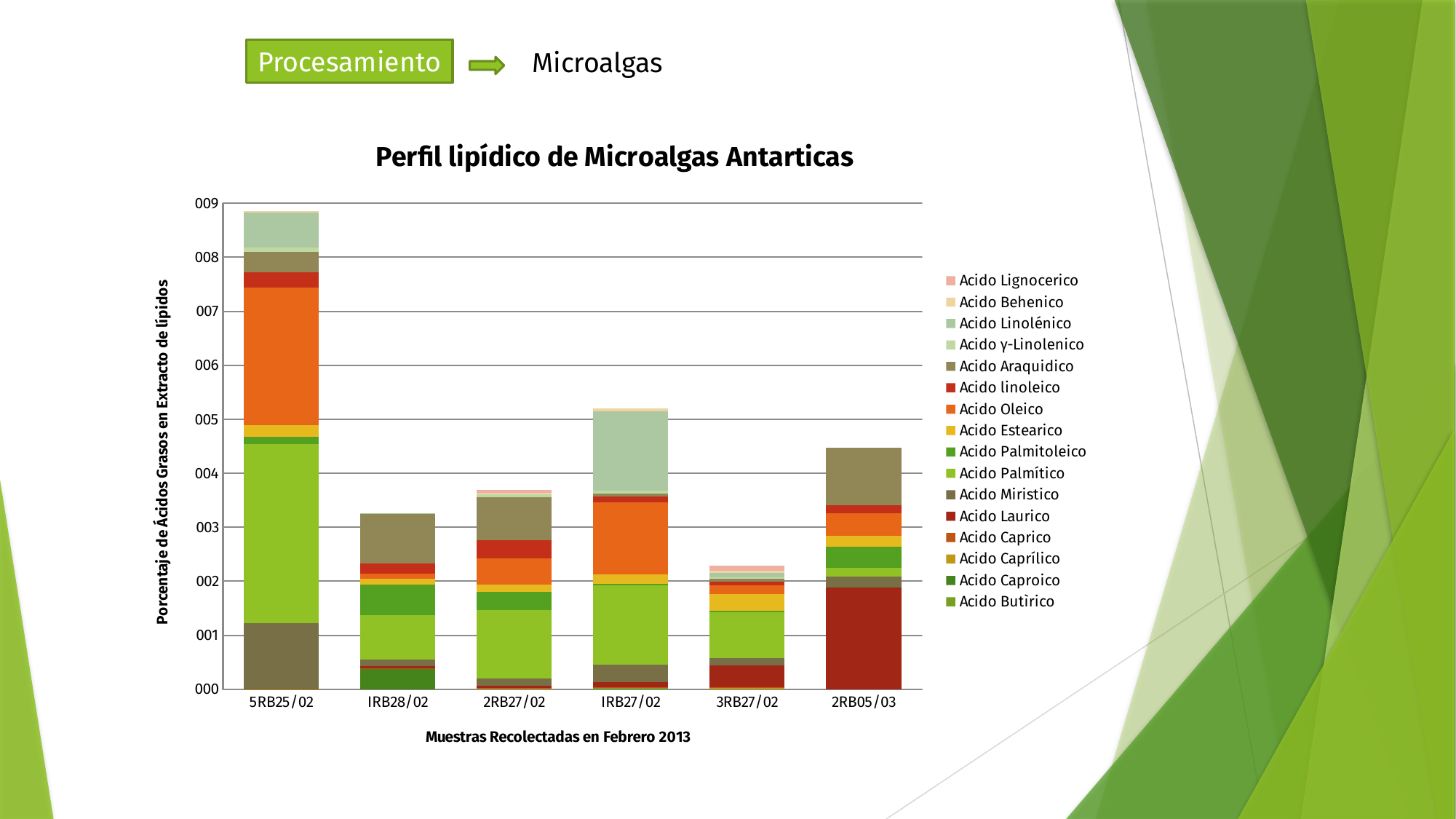

Procesamiento
Microalgas

### Chart: Perfil lipídico de Microalgas Antarticas

| Category | Acido Butìrico | Acido Caproico | Acido Caprílico | Acido Caprico | Acido Laurico | Acido Miristico | Acido Palmítico | Acido Palmitoleico | Acido Estearico | Acido Oleico | Acido linoleico | Acido Araquidico | Acido γ-Linolenico | Acido Linolénico | Acido Behenico | Acido Lignocerico |
|---|---|---|---|---|---|---|---|---|---|---|---|---|---|---|---|---|
| 5RB25/02 | 0.0 | 0.01273638968481376 | 0.0 | 0.01273638968481376 | 0.0 | 1.1972206303724928 | 3.3114613180515757 | 0.14010028653295137 | 0.21651862464183386 | 2.547277936962751 | 0.28020057306590274 | 0.3820916905444127 | 0.07641833810888253 | 0.6495558739255016 | 0.02547277936962752 | None |
| IRB28/02 | 0.0 | 0.3820793950850662 | 0.006162570888468809 | 0.006162570888468809 | 0.030812854442344047 | 0.12325141776937618 | 0.8257844990548205 | 0.5669565217391304 | 0.11092627599243858 | 0.09243856332703215 | 0.1910396975425331 | 0.9058979206049148 | 0.012325141776937623 | 0.006162570888468809 | 0.0 | 0.0 |
| 2RB27/02 | 0.0 | 0.005898251192368842 | 0.005898251192368842 | 0.005898251192368842 | 0.047186009538950725 | 0.13565977742448326 | 1.2681240063593004 | 0.33620031796502386 | 0.12976152623211445 | 0.4954531001589826 | 0.3303020667726552 | 0.802162162162162 | 0.04128775834658188 | 0.0 | 0.03538950715421304 | 0.047186009538950725 |
| IRB27/02 | 0.018833138856476084 | 0.01255542590431739 | 0.006277712952158694 | 0.006277712952158694 | 0.09416569428238042 | 0.31388564760793475 | 1.468984830805134 | 0.025110851808634777 | 0.18205367561260208 | 1.3371528588098018 | 0.10672112018669781 | 0.05649941656942825 | 0.04394399066511086 | 1.4815402567094513 | 0.04394399066511086 | 0.0 |
| 3RB27/02 | 0.0 | 0.0 | 0.0197792869269949 | 0.023735144312393888 | 0.39954159592529714 | 0.13449915110356536 | 0.8544651952461799 | 0.027691001697792865 | 0.3006451612903226 | 0.16219015280135823 | 0.06724957555178267 | 0.059337860780984714 | 0.027691001697792865 | 0.07516129032258065 | 0.043514431239388814 | 0.09098471986417653 |
| 2RB05/03 | 0.0 | 0.0 | 0.0 | 0.0 | 1.8832638888888884 | 0.20034722222222223 | 0.1602777777777778 | 0.4006944444444444 | 0.20034722222222223 | 0.42072916666666665 | 0.14024305555555555 | 1.0618402777777778 | 0.0 | 0.0 | 0.0 | 0.0 |